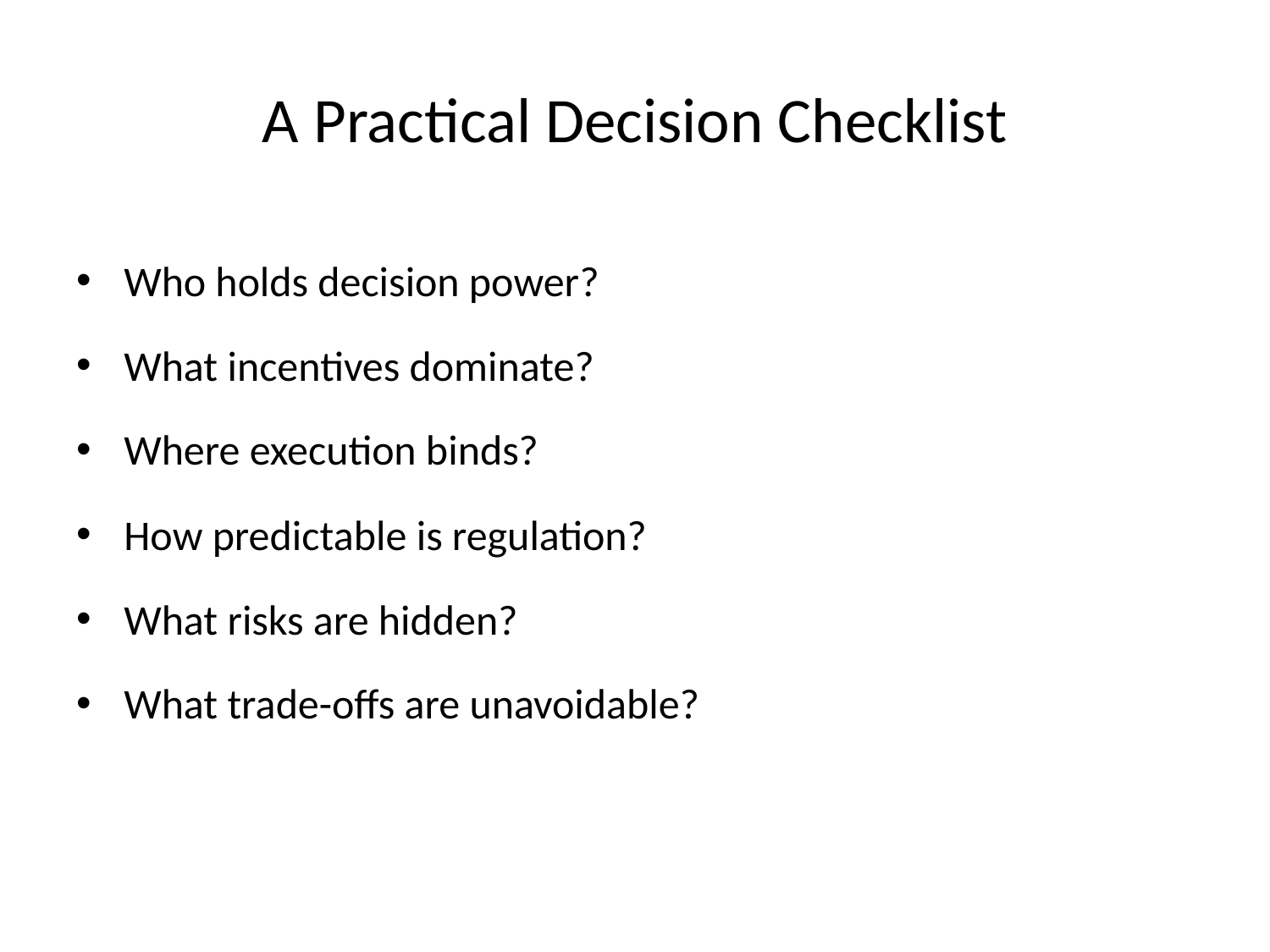

# A Practical Decision Checklist
Who holds decision power?
What incentives dominate?
Where execution binds?
How predictable is regulation?
What risks are hidden?
What trade-offs are unavoidable?